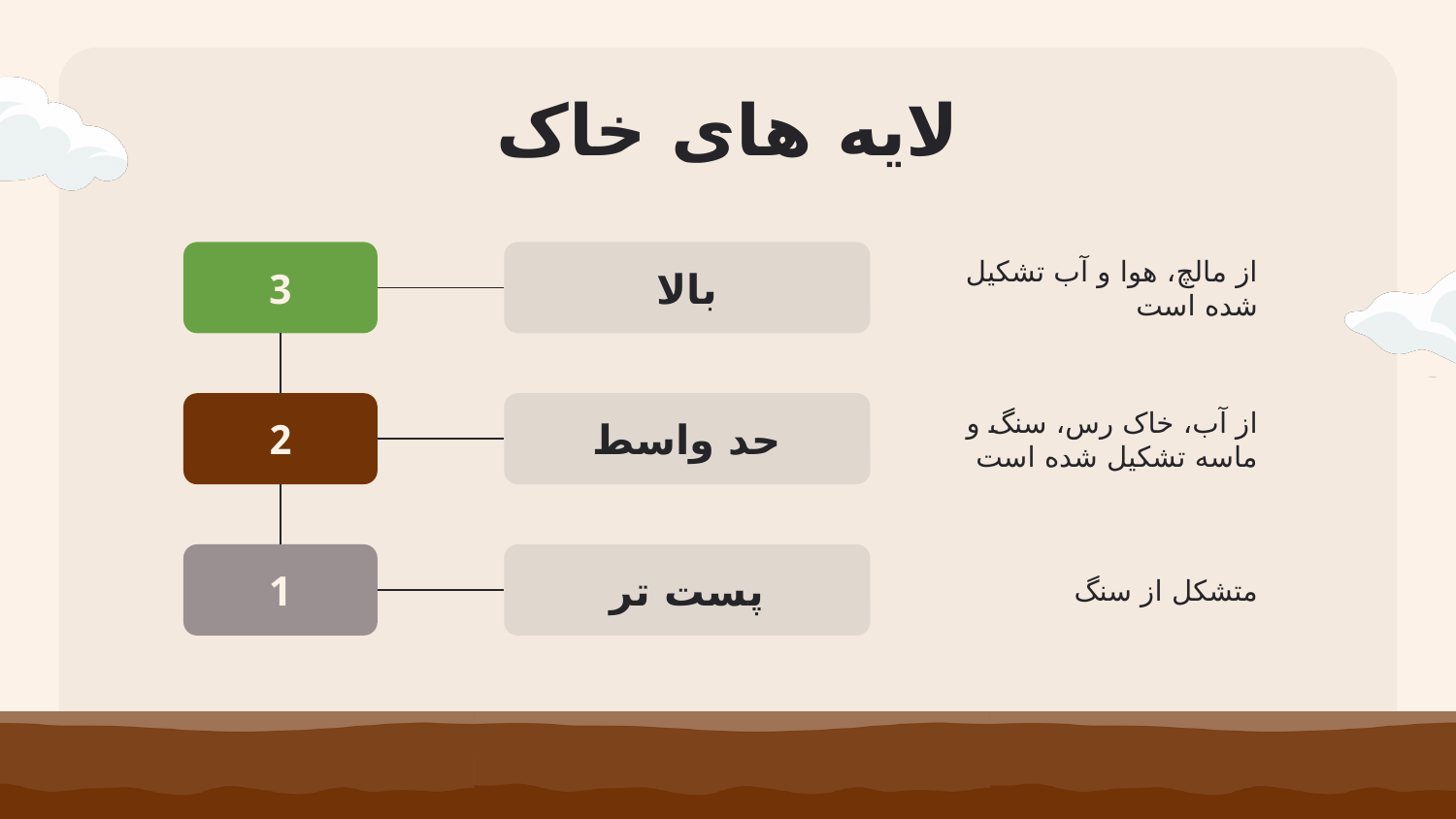

# لایه های خاک
3
بالا
از مالچ، هوا و آب تشکیل شده است
2
حد واسط
از آب، خاک رس، سنگ و ماسه تشکیل شده است
1
پست تر
متشکل از سنگ